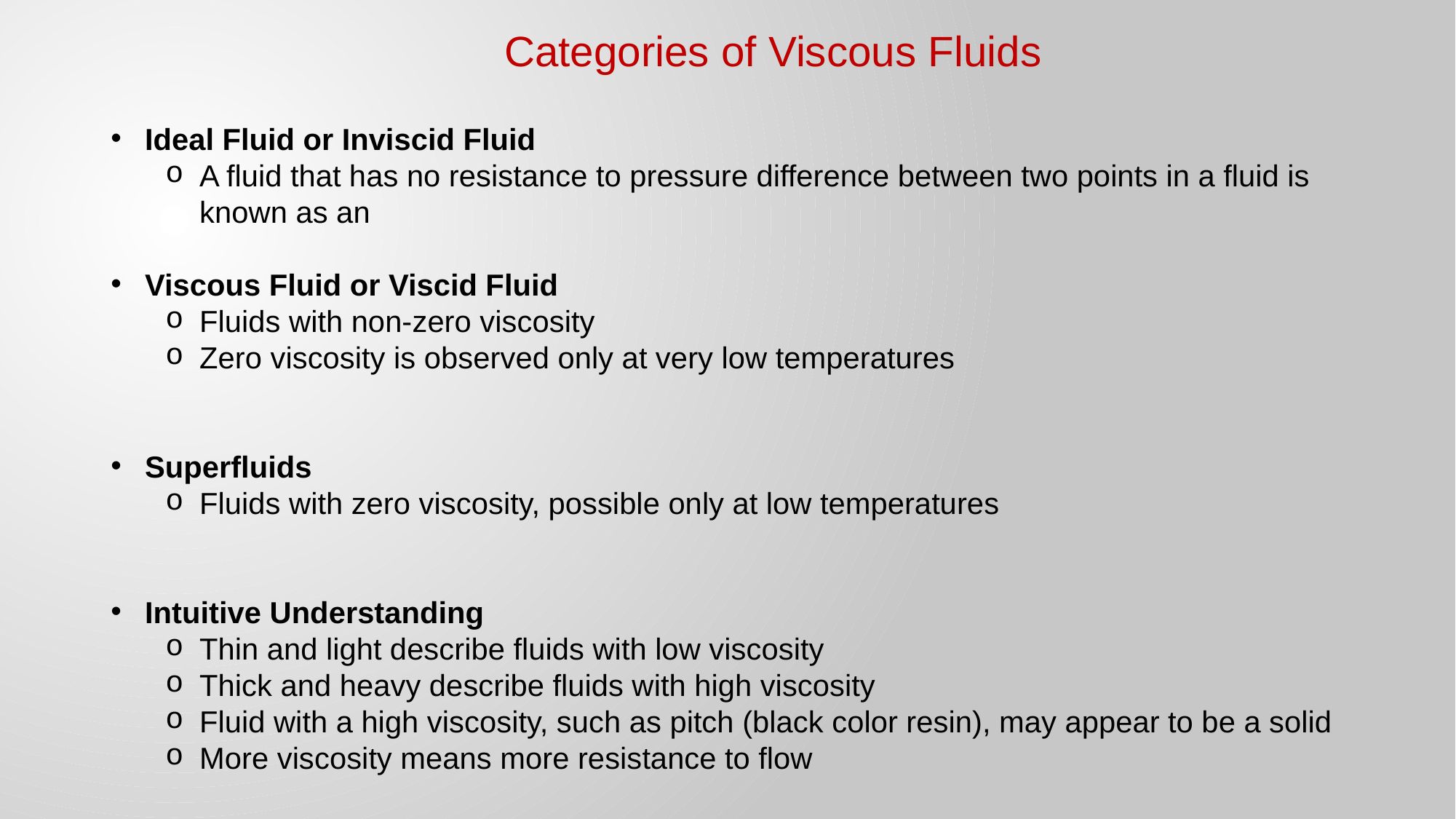

Categories of Viscous Fluids
Ideal Fluid or Inviscid Fluid
A fluid that has no resistance to pressure difference between two points in a fluid is known as an

Viscous Fluid or Viscid Fluid
Fluids with non-zero viscosity
Zero viscosity is observed only at very low temperatures

Superfluids
Fluids with zero viscosity, possible only at low temperatures

Intuitive Understanding
Thin and light describe fluids with low viscosity
Thick and heavy describe fluids with high viscosity
Fluid with a high viscosity, such as pitch (black color resin), may appear to be a solid
More viscosity means more resistance to flow